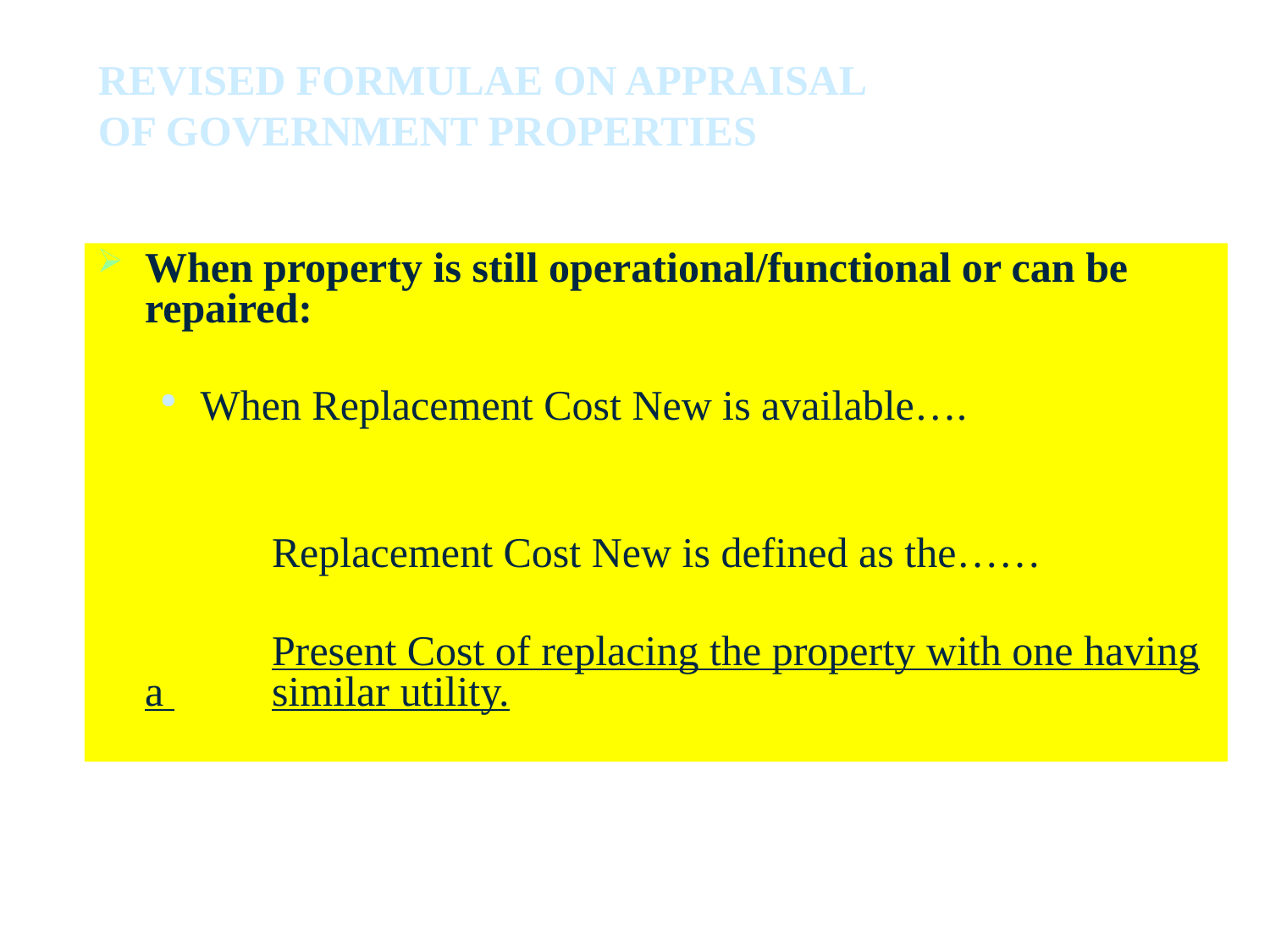

REVISED FORMULAE ON APPRAISAL OF GOVERNMENT PROPERTIES
When property is still operational/functional or can be repaired:

When Replacement Cost New is available….

		Replacement Cost New is defined as the……

		Present Cost of replacing the property with one having a 	similar utility.